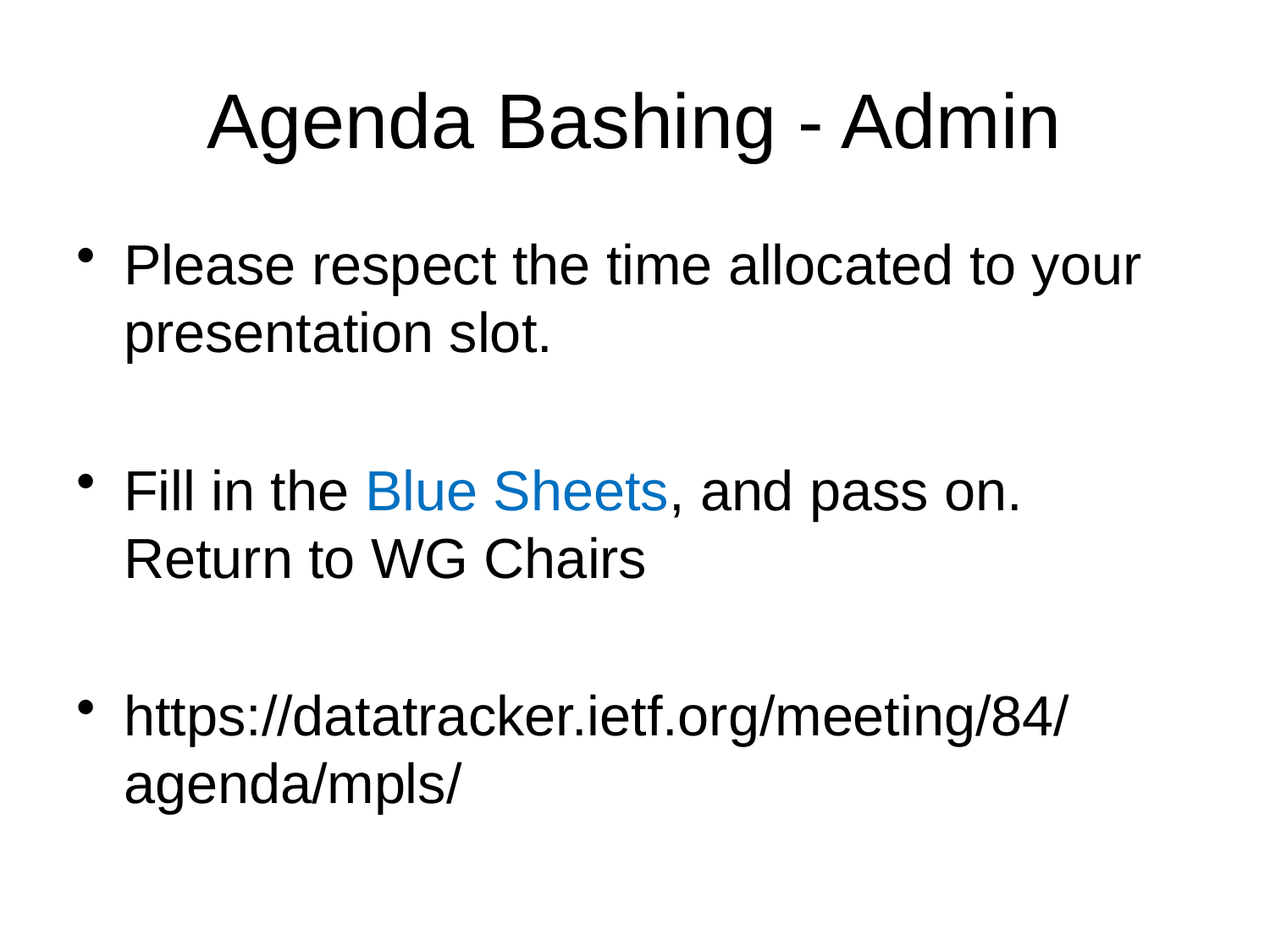

# Agenda Bashing - Admin
Please respect the time allocated to your presentation slot.

Fill in the Blue Sheets, and pass on. Return to WG Chairs

https://datatracker.ietf.org/meeting/84/
agenda/mpls/